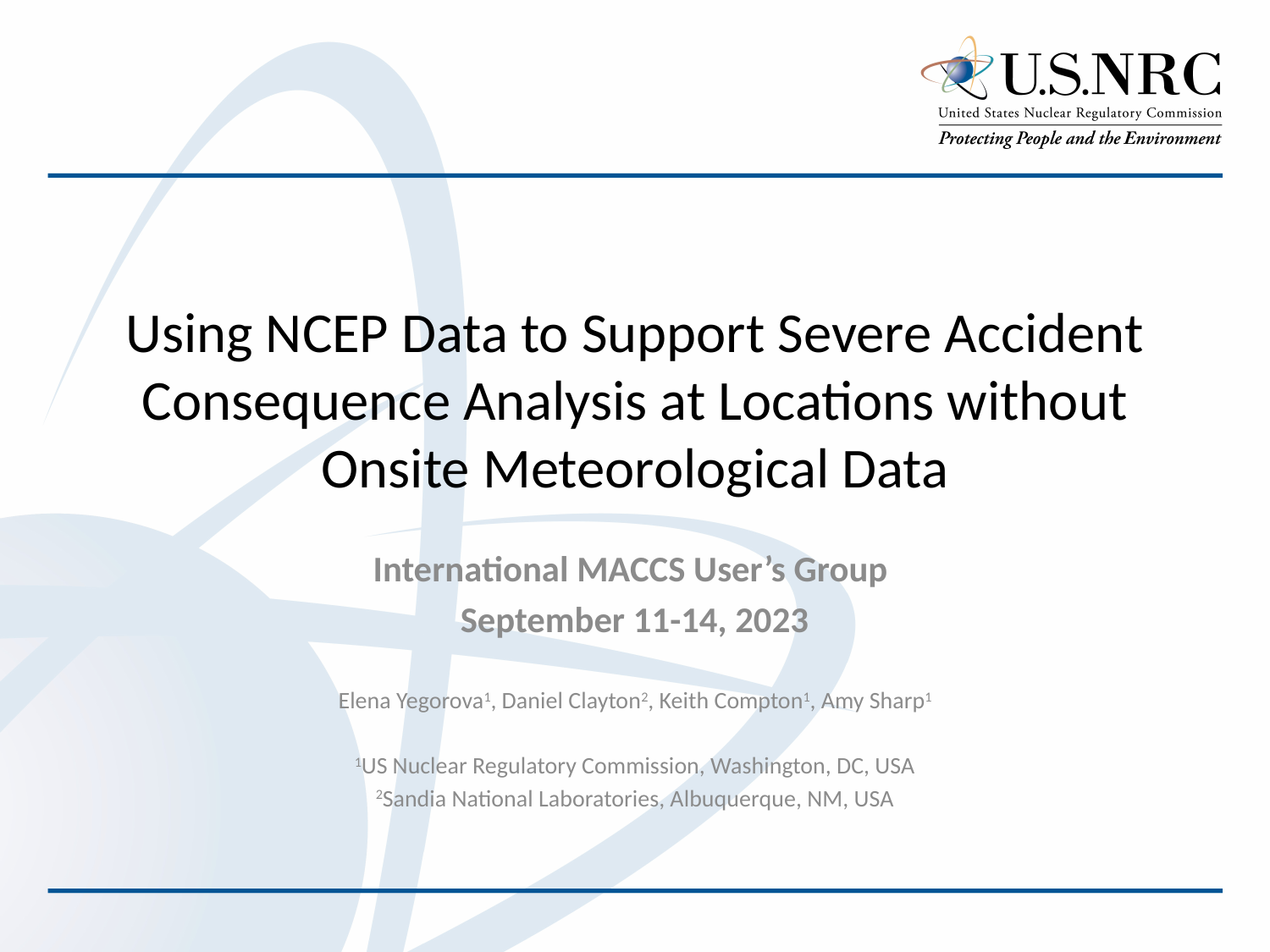

# Using NCEP Data to Support Severe Accident Consequence Analysis at Locations without Onsite Meteorological Data
International MACCS User’s Group
September 11-14, 2023

Elena Yegorova1, Daniel Clayton2, Keith Compton1, Amy Sharp1

1US Nuclear Regulatory Commission, Washington, DC, USA
2Sandia National Laboratories, Albuquerque, NM, USA